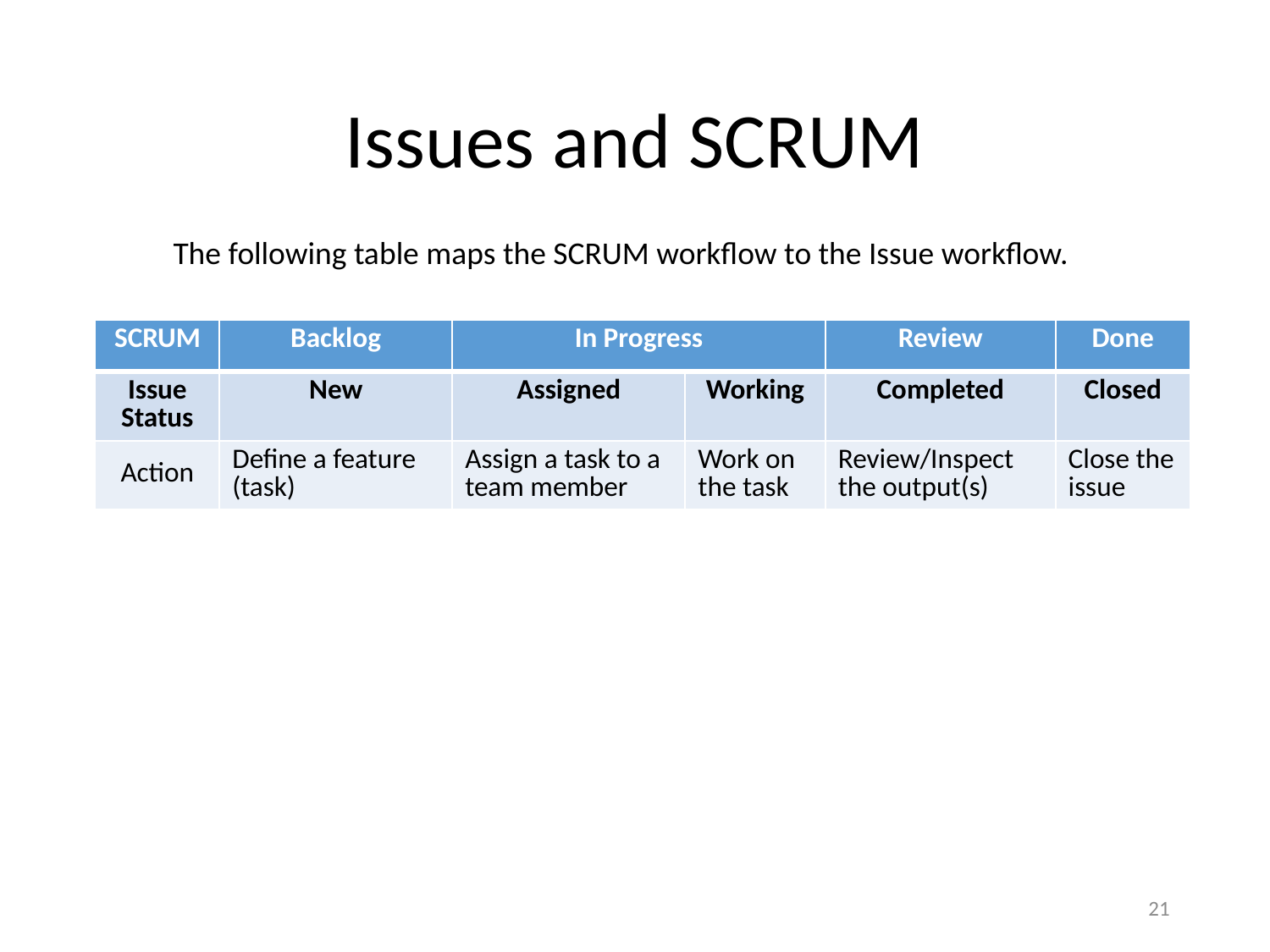

# Issues and SCRUM
The following table maps the SCRUM workflow to the Issue workflow.
| SCRUM | Backlog | In Progress | In Progress | Review | Done |
| --- | --- | --- | --- | --- | --- |
| Issue Status | New | Assigned | Working | Completed | Closed |
| Action | Define a feature (task) | Assign a task to a team member | Work on the task | Review/Inspect the output(s) | Close the issue |
21